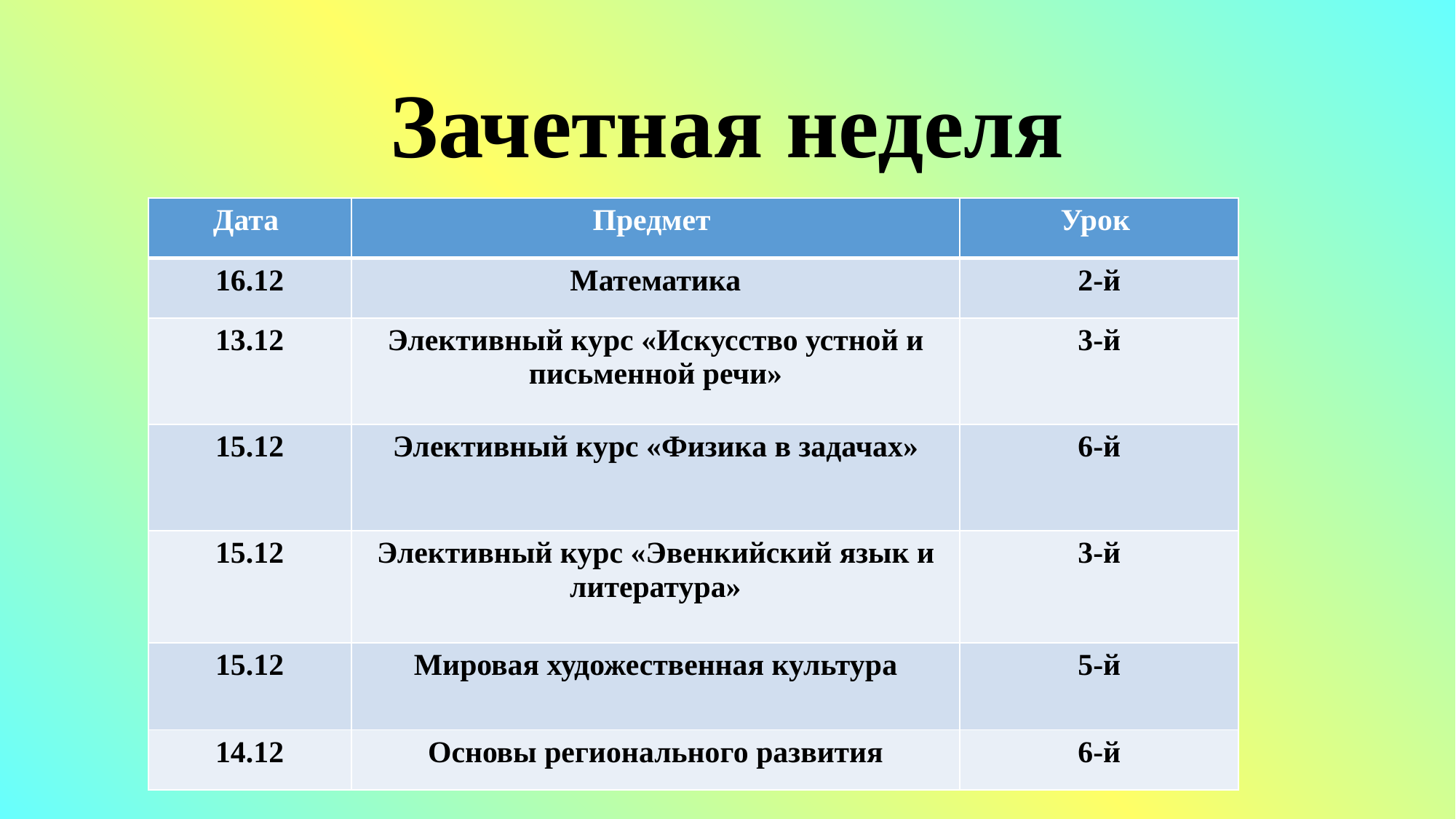

#
Зачетная неделя
| Дата | Предмет | Урок |
| --- | --- | --- |
| 16.12 | Математика | 2-й |
| 13.12 | Элективный курс «Искусство устной и письменной речи» | 3-й |
| 15.12 | Элективный курс «Физика в задачах» | 6-й |
| 15.12 | Элективный курс «Эвенкийский язык и литература» | 3-й |
| 15.12 | Мировая художественная культура | 5-й |
| 14.12 | Основы регионального развития | 6-й |